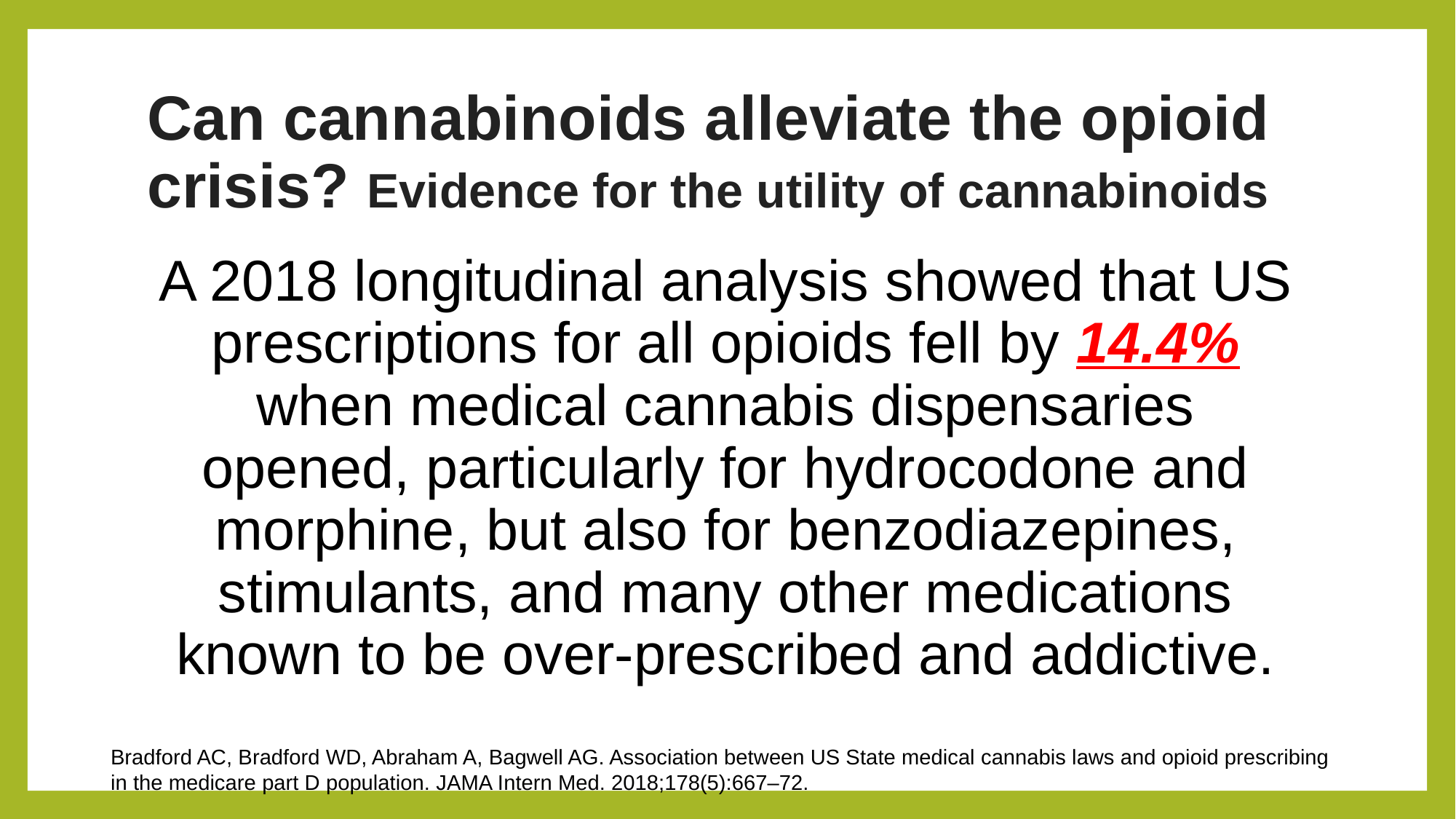

# Can cannabinoids alleviate the opioid crisis? Evidence for the utility of cannabinoids
A 2018 longitudinal analysis showed that US prescriptions for all opioids fell by 14.4% when medical cannabis dispensaries opened, particularly for hydrocodone and morphine, but also for benzodiazepines, stimulants, and many other medications known to be over-prescribed and addictive.
Bradford AC, Bradford WD, Abraham A, Bagwell AG. Association between US State medical cannabis laws and opioid prescribing in the medicare part D population. JAMA Intern Med. 2018;178(5):667–72.